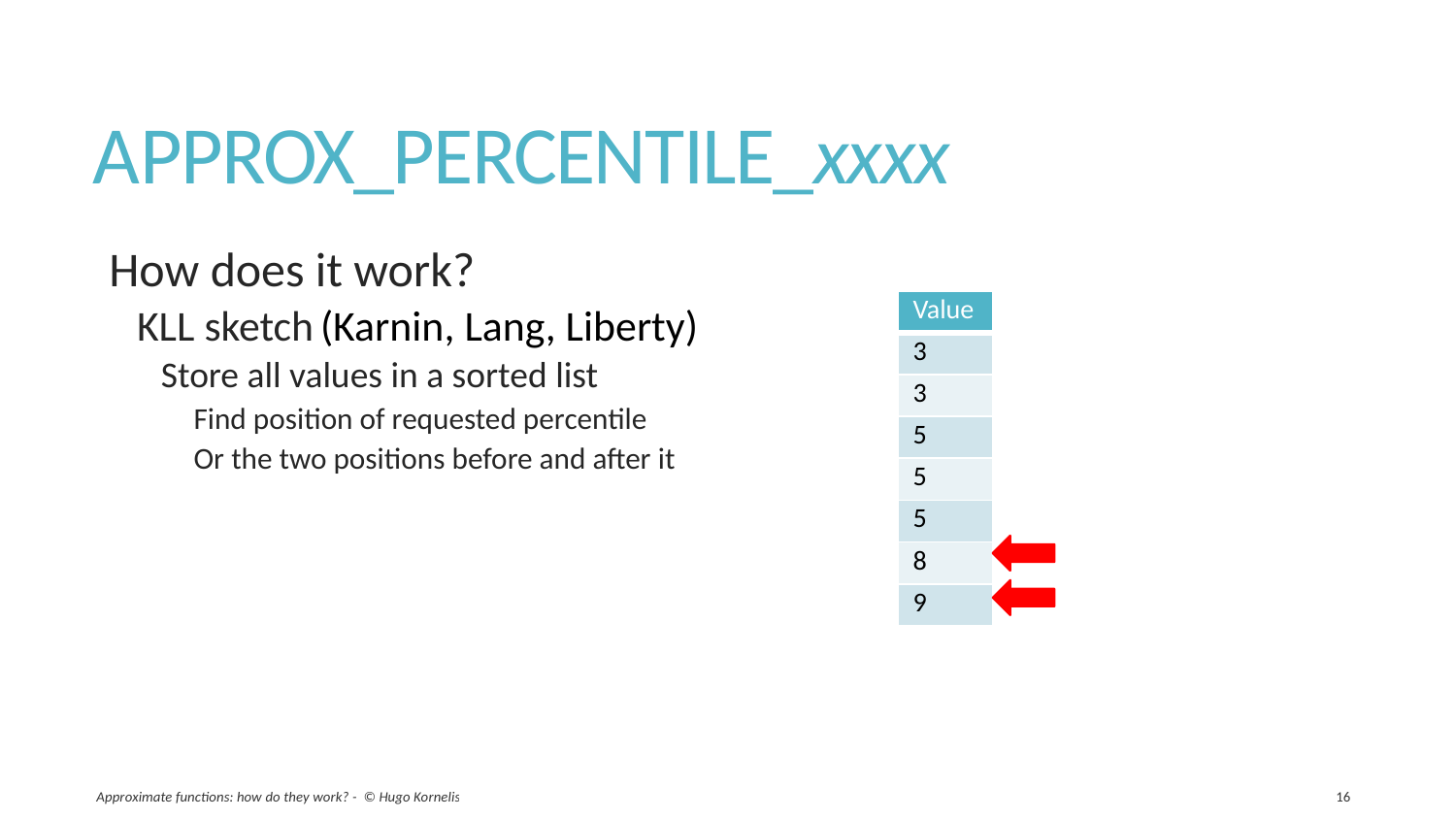

# APPROX_PERCENTILE_xxxx
How does it work?
KLL sketch
Store all values in a sorted list
Find position of requested percentile
Or the two positions before and after it
| Value |
| --- |
| 3 |
| 3 |
| 5 |
| 5 |
| 5 |
| 8 |
| 9 |
(Karnin, Lang, Liberty)

Approximate functions: how do they work? -  © Hugo Kornelis
16